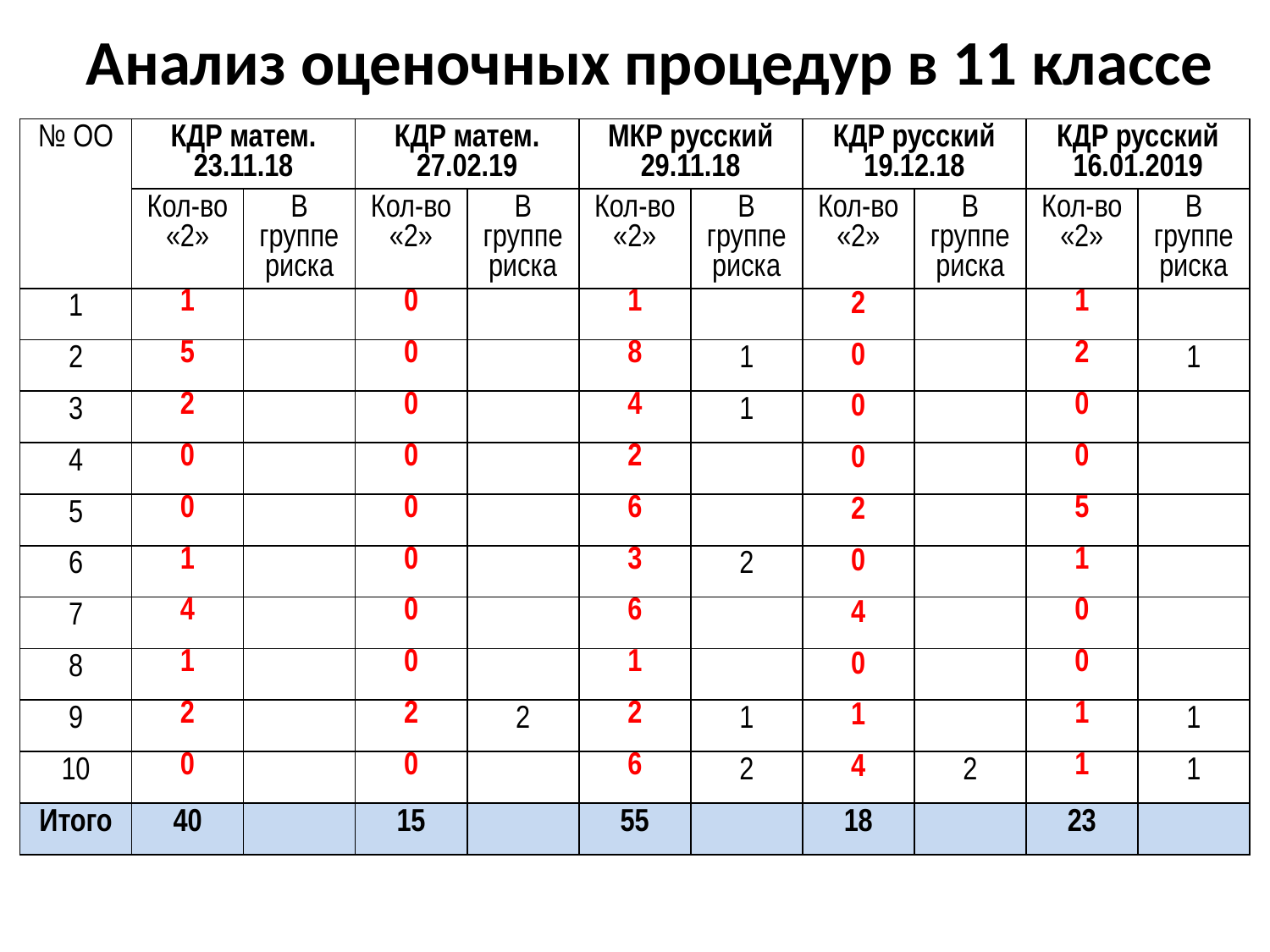

# Анализ оценочных процедур в 11 классе
| № ОО | КДР матем. 23.11.18 |  | КДР матем. 27.02.19 |  | МКР русский 29.11.18 |  | КДР русский 19.12.18 |  | КДР русский 16.01.2019 |  |
| --- | --- | --- | --- | --- | --- | --- | --- | --- | --- | --- |
|  | Кол-во «2» | В группе риска | Кол-во «2» | В группе риска | Кол-во «2» | В группе риска | Кол-во «2» | В группе риска | Кол-во «2» | В группе риска |
| 1 | 1 |  | 0 |  | 1 |  | 2 |  | 1 |  |
| 2 | 5 |  | 0 |  | 8 | 1 | 0 |  | 2 | 1 |
| 3 | 2 |  | 0 |  | 4 | 1 | 0 |  | 0 |  |
| 4 | 0 |  | 0 |  | 2 |  | 0 |  | 0 |  |
| 5 | 0 |  | 0 |  | 6 |  | 2 |  | 5 |  |
| 6 | 1 |  | 0 |  | 3 | 2 | 0 |  | 1 |  |
| 7 | 4 |  | 0 |  | 6 |  | 4 |  | 0 |  |
| 8 | 1 |  | 0 |  | 1 |  | 0 |  | 0 |  |
| 9 | 2 |  | 2 | 2 | 2 | 1 | 1 |  | 1 | 1 |
| 10 | 0 |  | 0 |  | 6 | 2 | 4 | 2 | 1 | 1 |
| Итого | 40 |  | 15 |  | 55 |  | 18 |  | 23 |  |